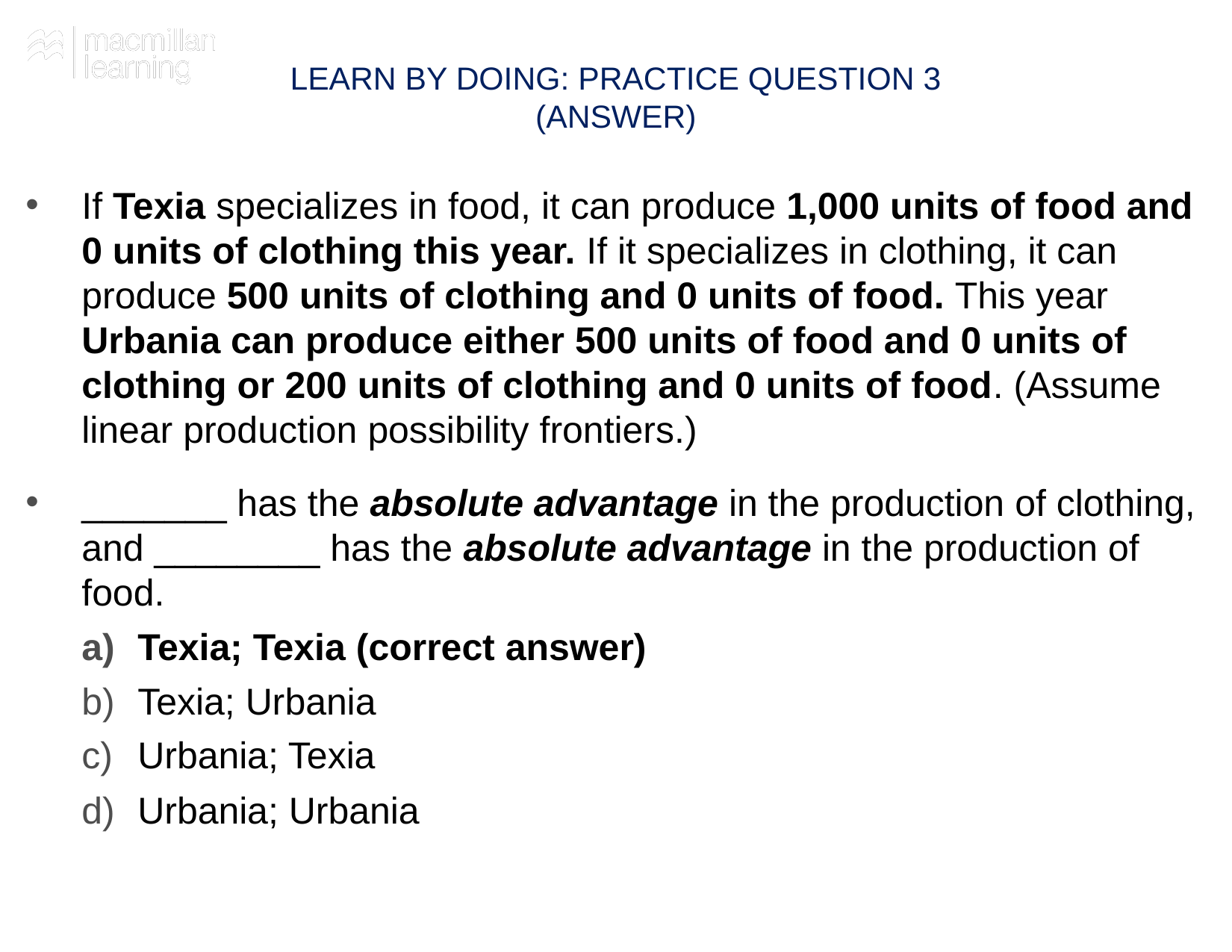

# LEARN BY DOING: PRACTICE QUESTION 3 (ANSWER)
If Texia specializes in food, it can produce 1,000 units of food and 0 units of clothing this year. If it specializes in clothing, it can produce 500 units of clothing and 0 units of food. This year Urbania can produce either 500 units of food and 0 units of clothing or 200 units of clothing and 0 units of food. (Assume linear production possibility frontiers.)
_______ has the absolute advantage in the production of clothing, and ________ has the absolute advantage in the production of food.
Texia; Texia (correct answer)
Texia; Urbania
Urbania; Texia
Urbania; Urbania